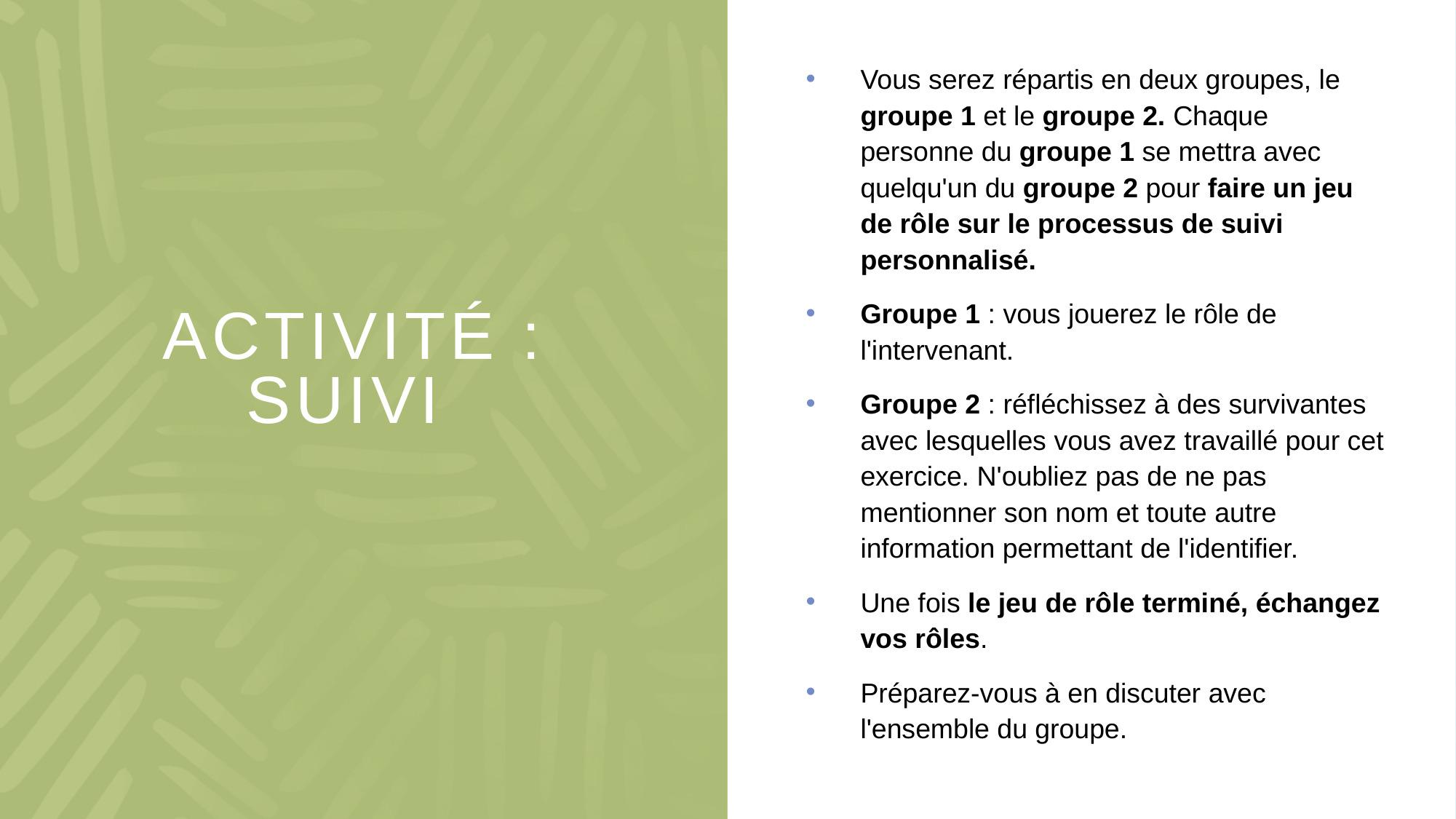

Vous serez répartis en deux groupes, le groupe 1 et le groupe 2. Chaque personne du groupe 1 se mettra avec quelqu'un du groupe 2 pour faire un jeu de rôle sur le processus de suivi personnalisé.
Groupe 1 : vous jouerez le rôle de l'intervenant.
Groupe 2 : réfléchissez à des survivantes avec lesquelles vous avez travaillé pour cet exercice. N'oubliez pas de ne pas mentionner son nom et toute autre information permettant de l'identifier.
Une fois le jeu de rôle terminé, échangez vos rôles.
Préparez-vous à en discuter avec l'ensemble du groupe.

# Activité : Suivi